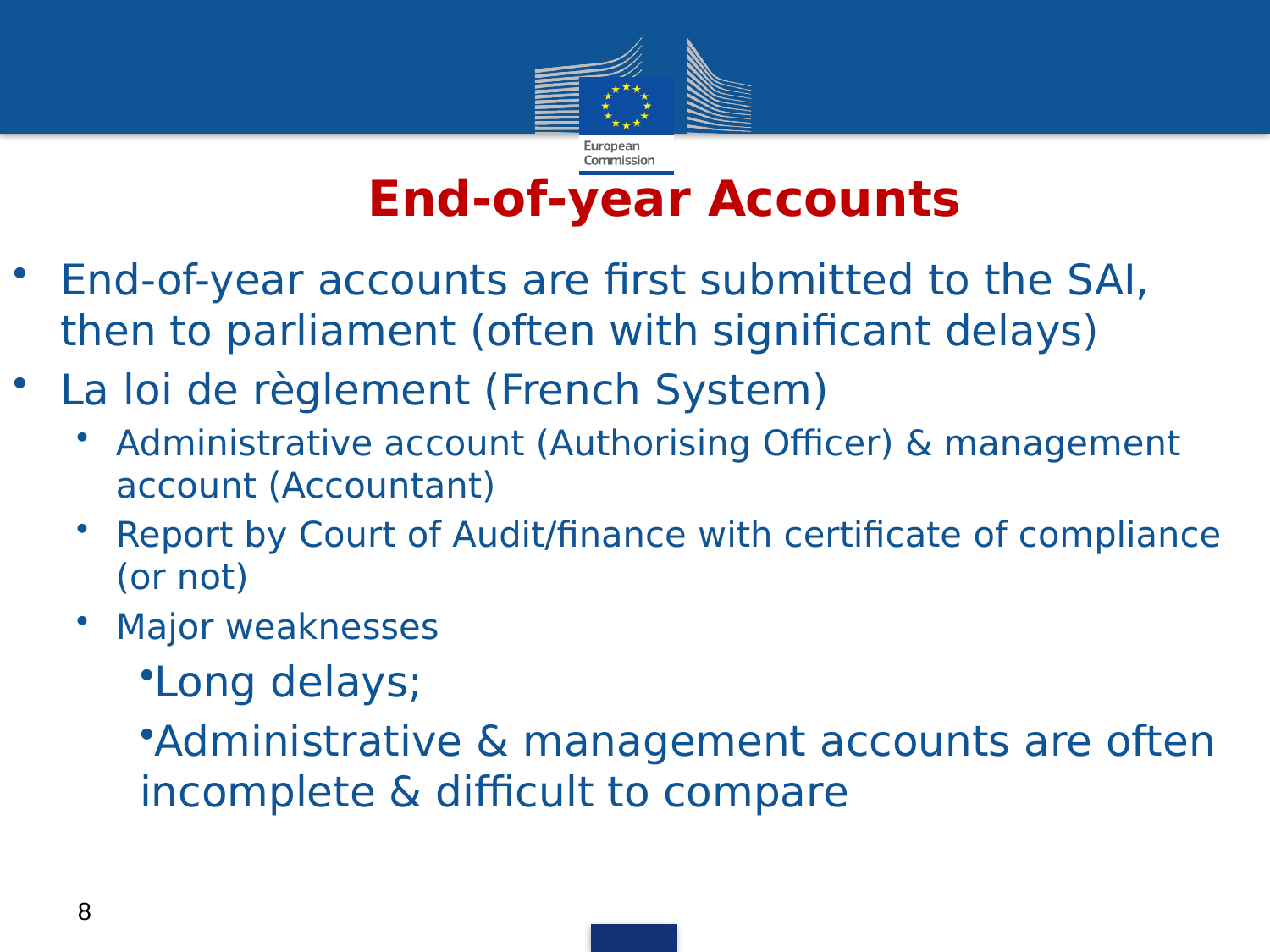

# End-of-year Accounts
End-of-year accounts are first submitted to the SAI, then to parliament (often with significant delays)
La loi de règlement (French System)
Administrative account (Authorising Officer) & management account (Accountant)
Report by Court of Audit/finance with certificate of compliance (or not)
Major weaknesses
Long delays;
Administrative & management accounts are often incomplete & difficult to compare

8